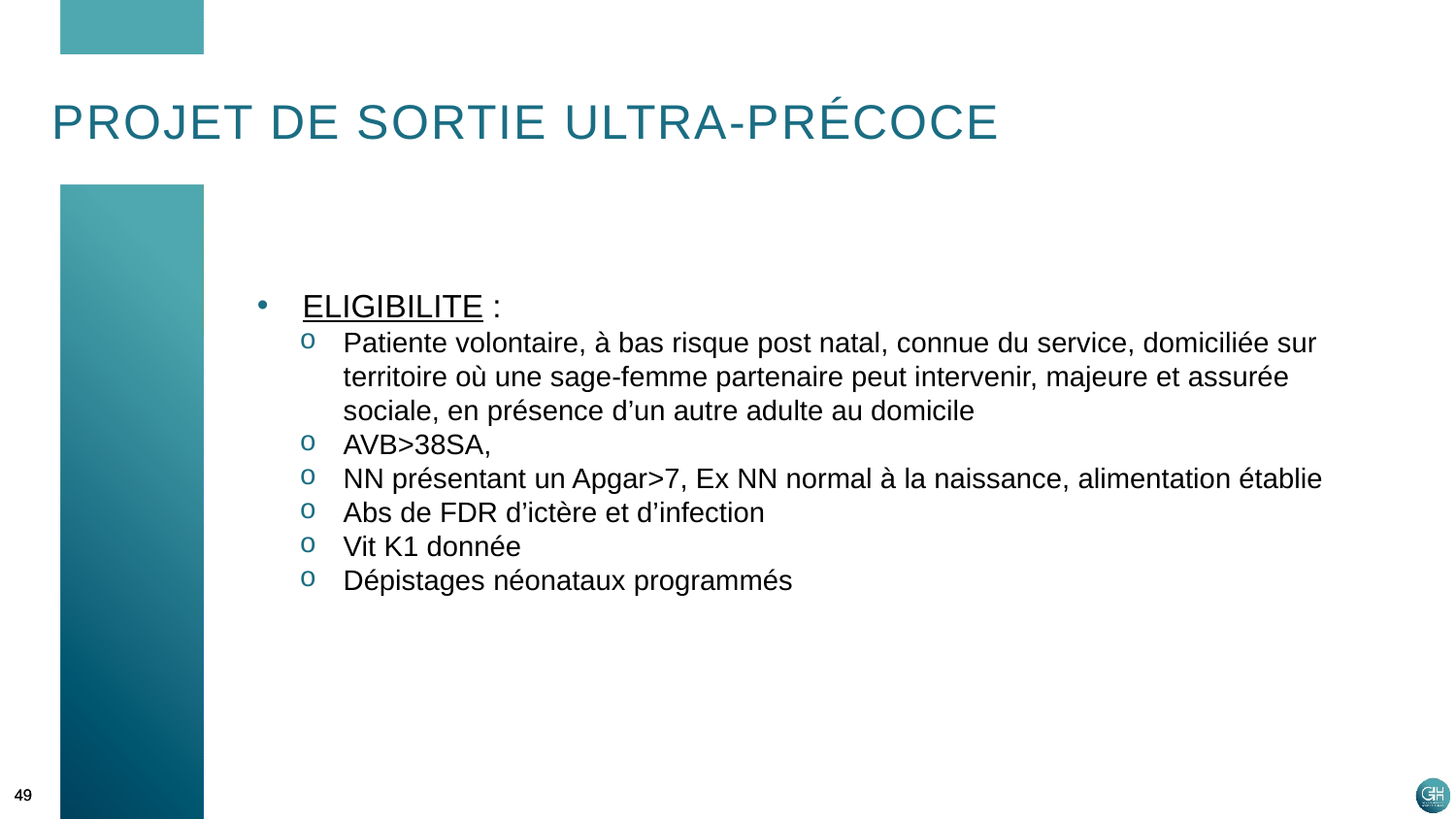

# Projet de sortie ultra-précoce

ELIGIBILITE :
Patiente volontaire, à bas risque post natal, connue du service, domiciliée sur territoire où une sage-femme partenaire peut intervenir, majeure et assurée sociale, en présence d’un autre adulte au domicile
AVB>38SA,
NN présentant un Apgar>7, Ex NN normal à la naissance, alimentation établie
Abs de FDR d’ictère et d’infection
Vit K1 donnée
Dépistages néonataux programmés